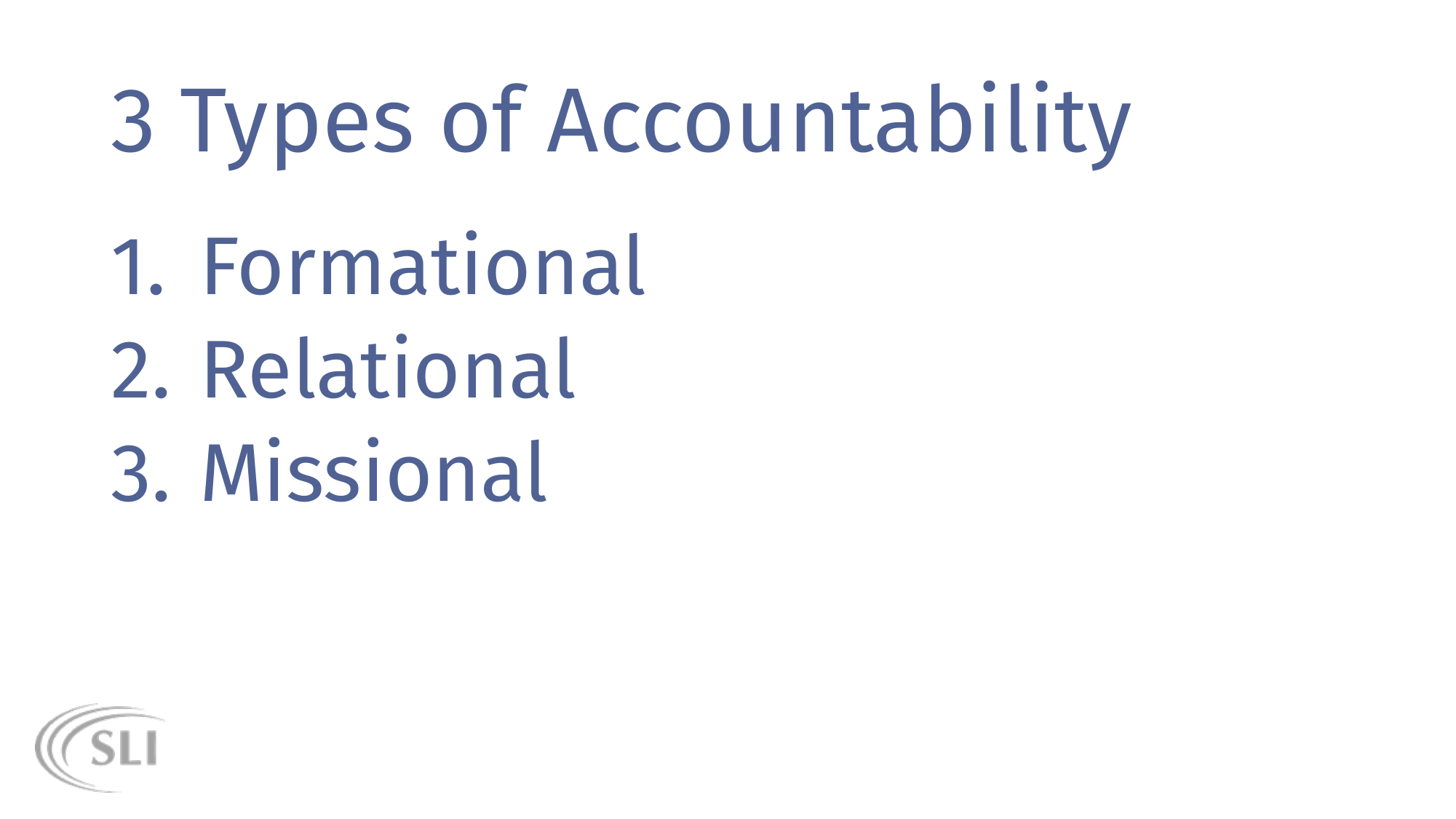

# 3 Types of Accountability
Formational
Relational
Missional